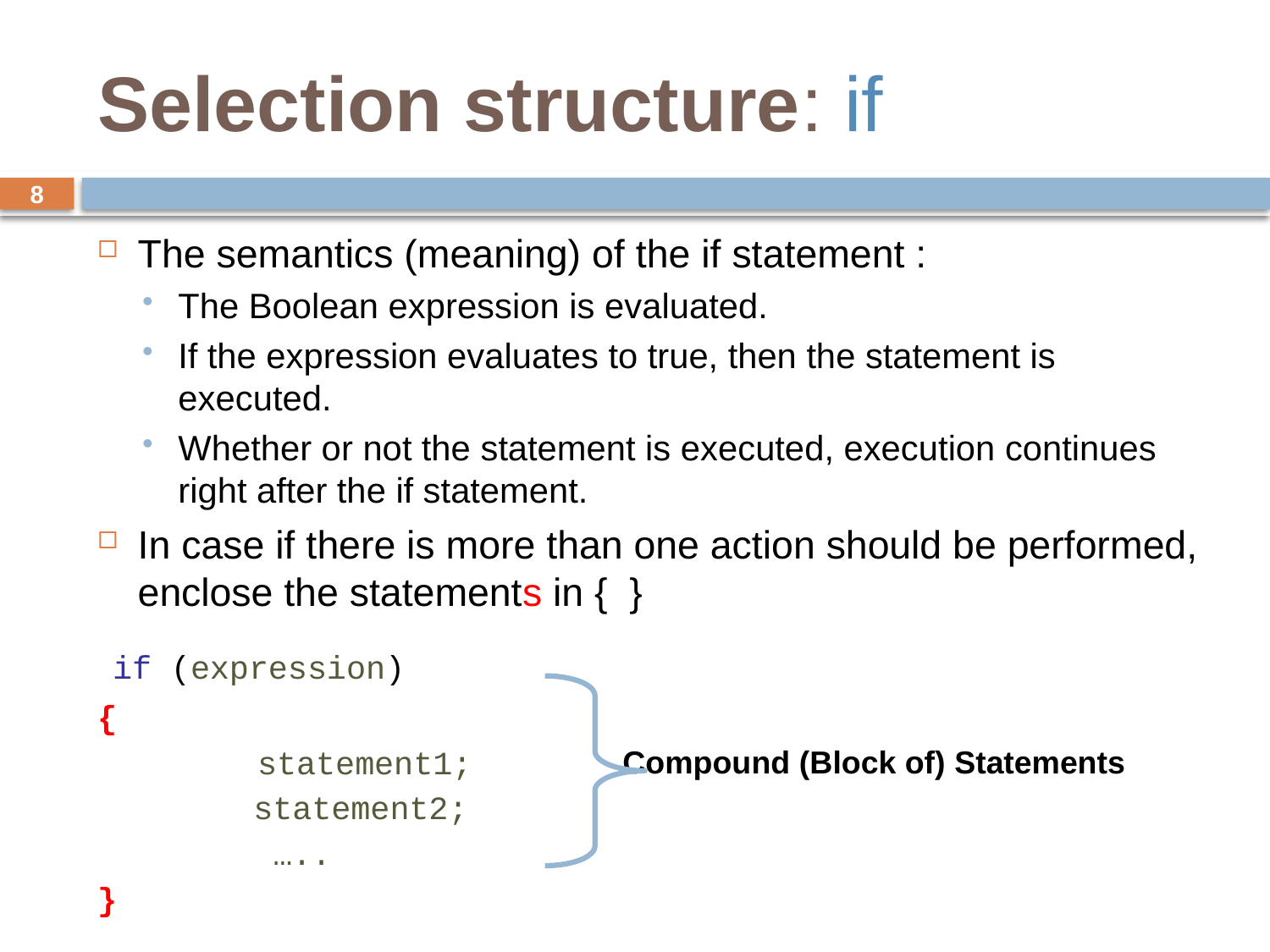

# Selection structure: if
8
The semantics (meaning) of the if statement :
The Boolean expression is evaluated.
If the expression evaluates to true, then the statement is executed.
Whether or not the statement is executed, execution continues right after the if statement.
In case if there is more than one action should be performed, enclose the statements in {  }
 if (expression)
{
	      statement1;
        statement2;
         …..
}

Compound (Block of) Statements